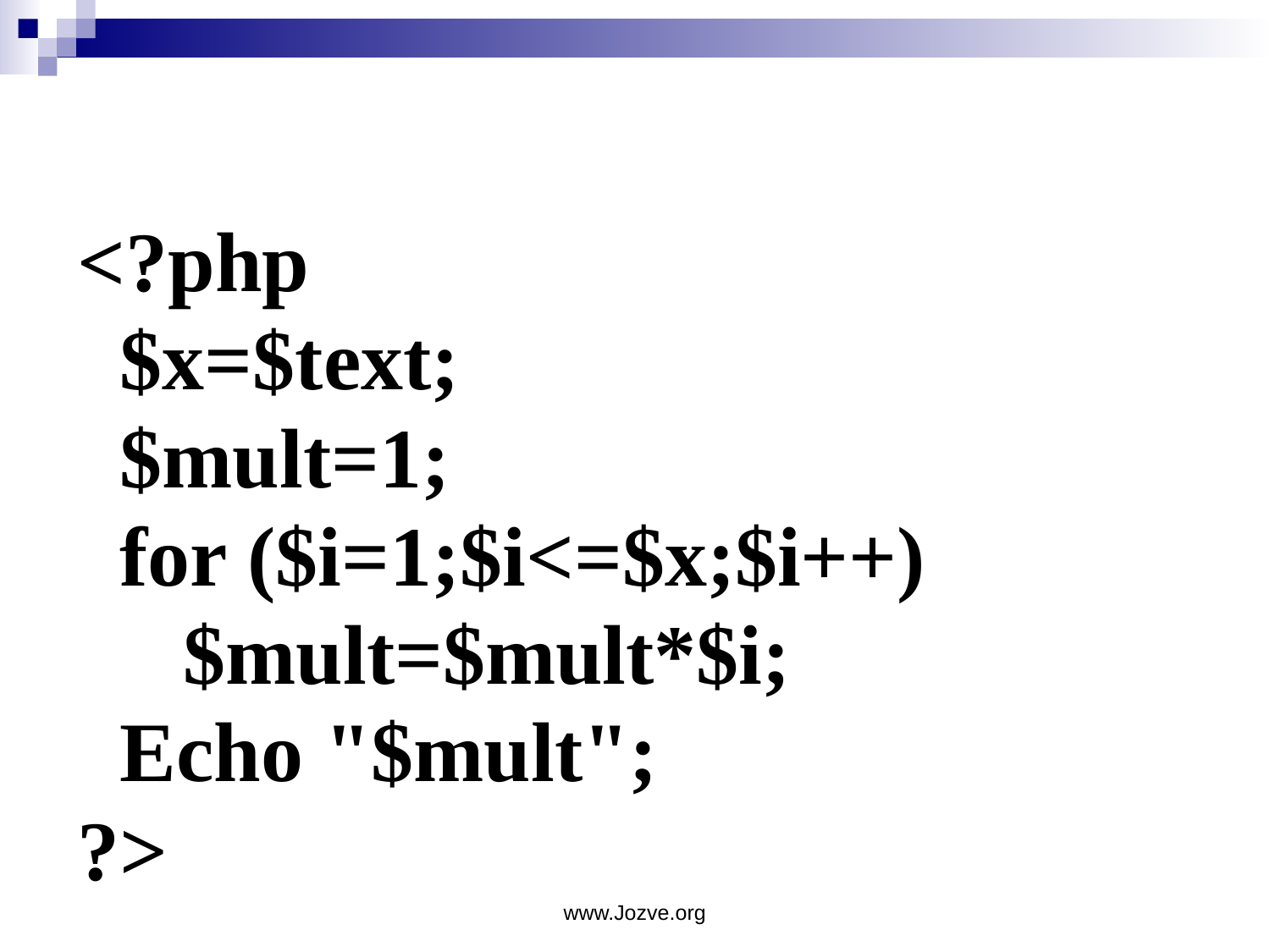

<?php
  $x=$text;
  $mult=1;
  for ($i=1;$i<=$x;$i++)
     $mult=$mult*$i;
  Echo "$mult";
?>

www.Jozve.org